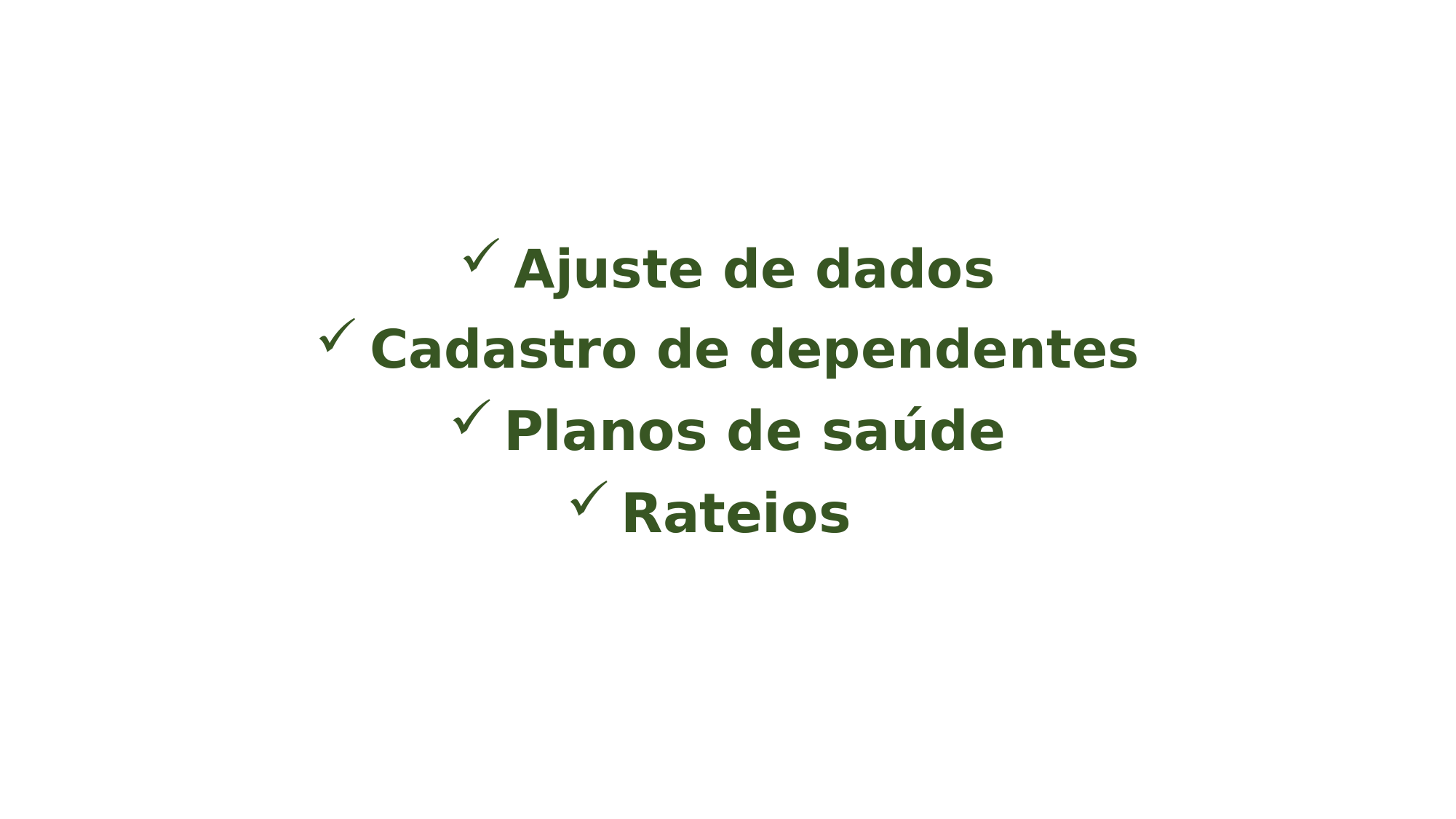

Ajuste de dados
Cadastro de dependentes
Planos de saúde
Rateios